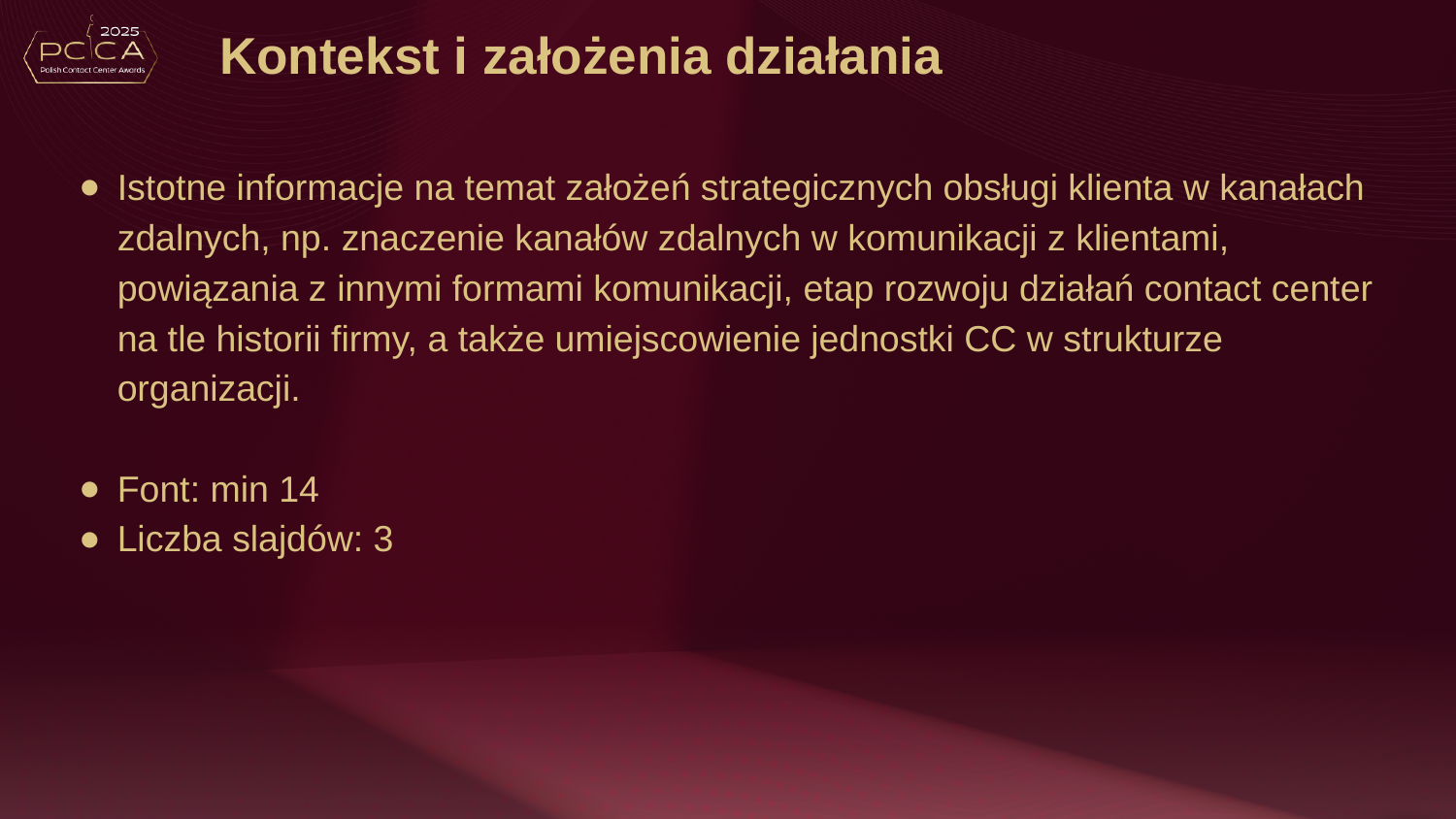

# Kontekst i założenia działania
Istotne informacje na temat założeń strategicznych obsługi klienta w kanałach zdalnych, np. znaczenie kanałów zdalnych w komunikacji z klientami, powiązania z innymi formami komunikacji, etap rozwoju działań contact center na tle historii firmy, a także umiejscowienie jednostki CC w strukturze organizacji.

Font: min 14
Liczba slajdów: 3